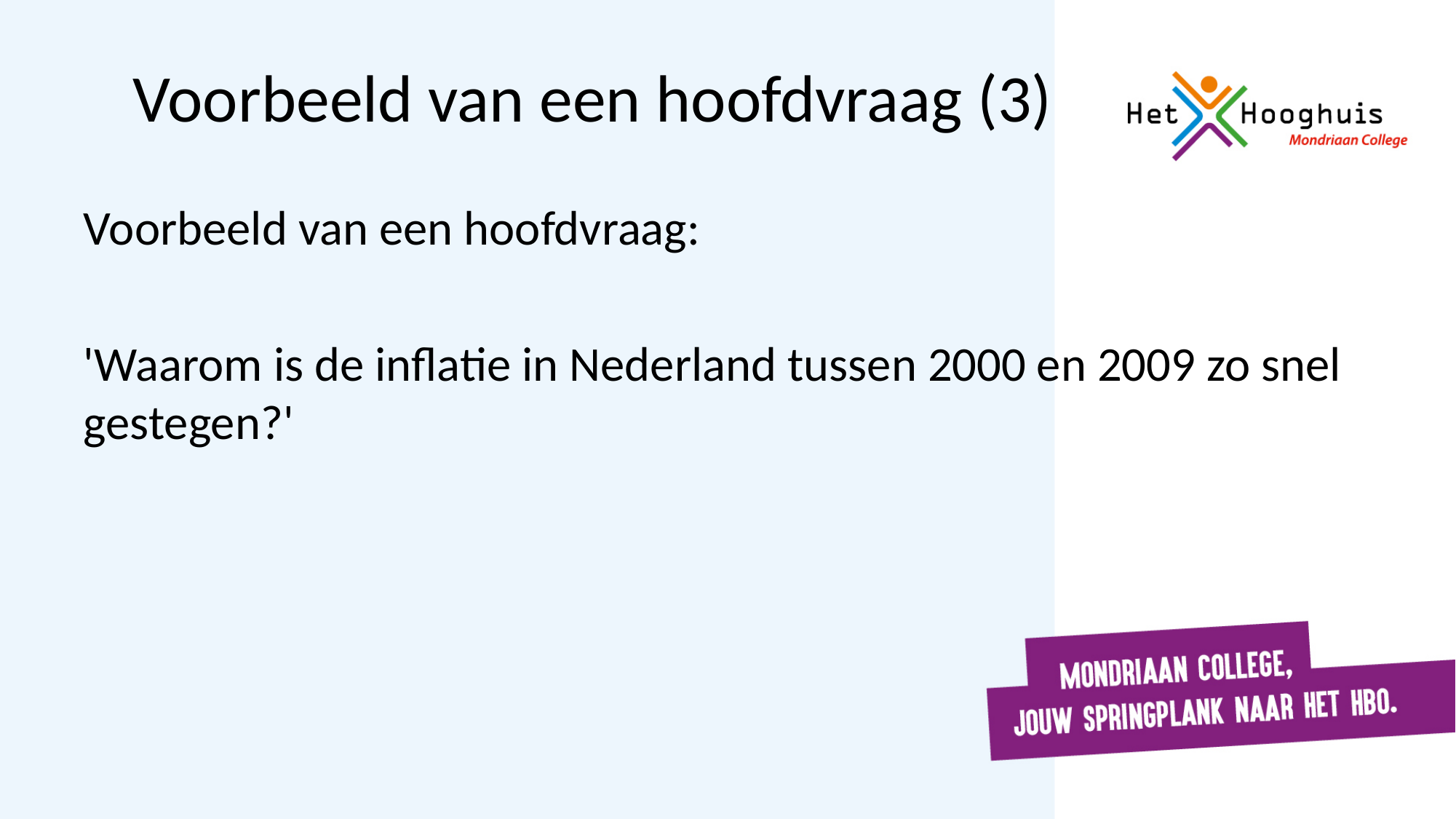

# Voorbeeld van een hoofdvraag (3)
Voorbeeld van een hoofdvraag:

'Waarom is de inflatie in Nederland tussen 2000 en 2009 zo snel gestegen?'